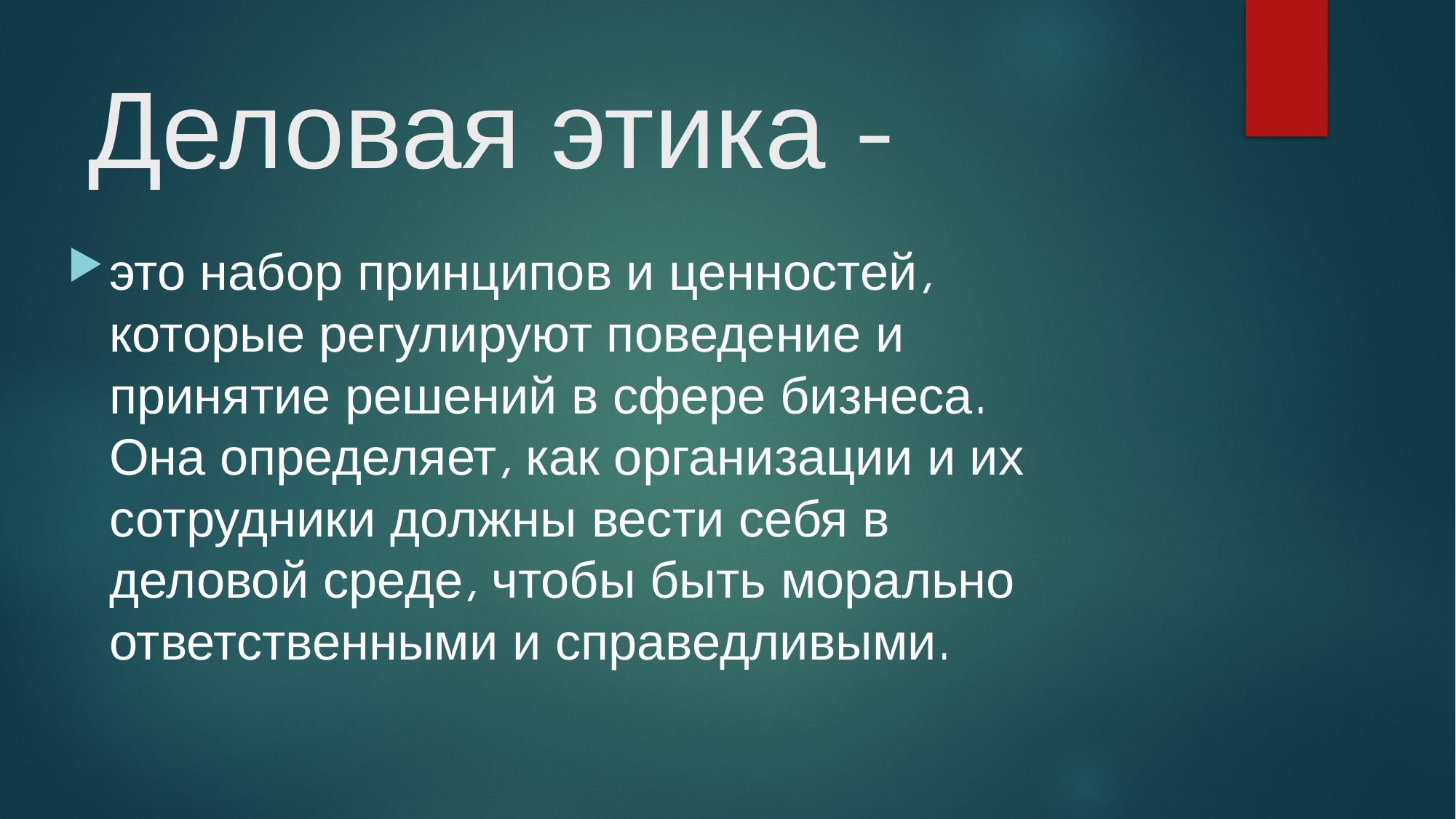

# Деловая этика -
это набор принципов и ценностей, которые регулируют поведение и принятие решений в сфере бизнеса. Она определяет, как организации и их сотрудники должны вести себя в деловой среде, чтобы быть морально ответственными и справедливыми.